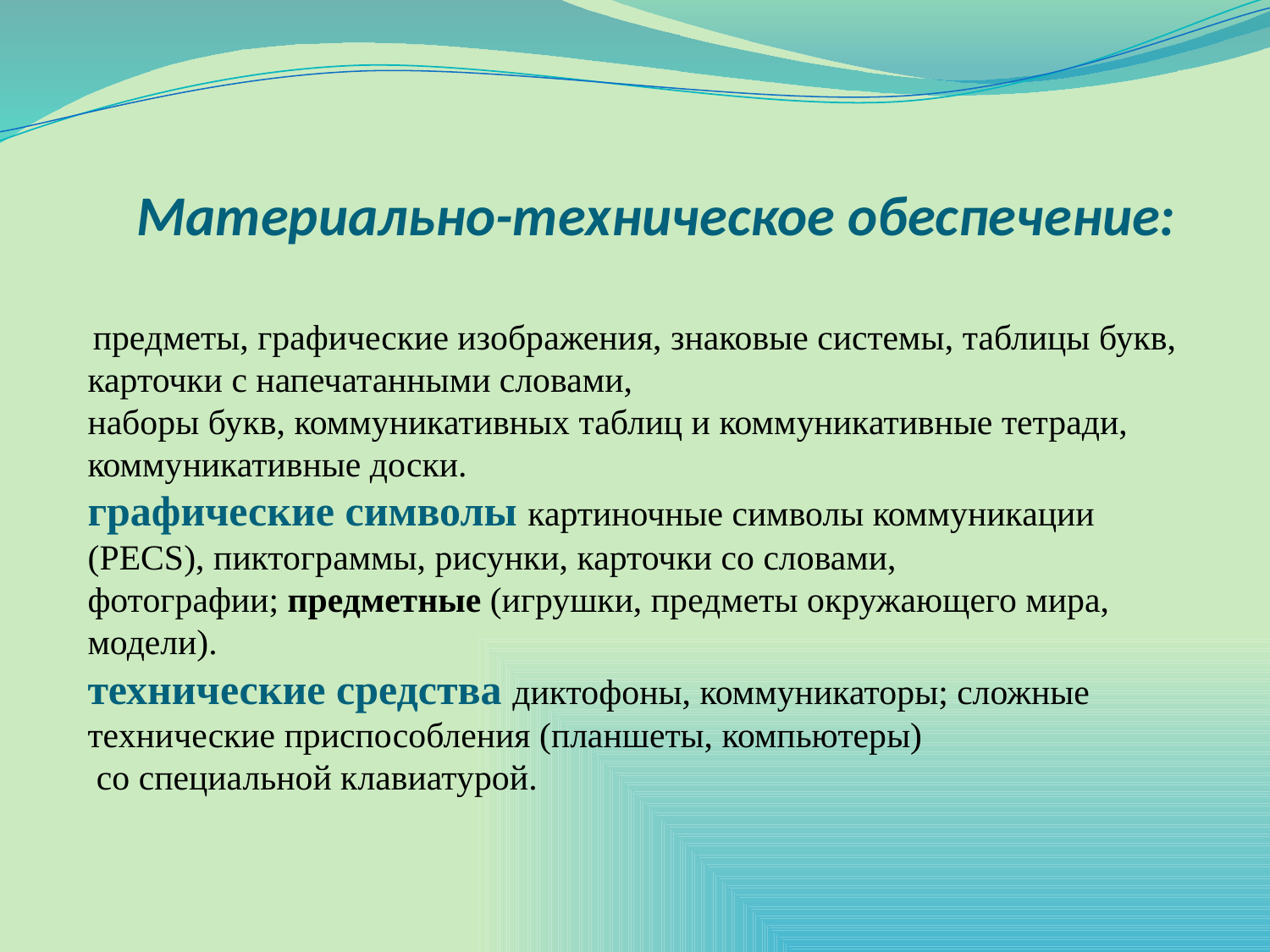

Материально-техническое обеспечение:

 предметы, графические изображения, знаковые системы, таблицы букв, карточки с напечатанными словами,
наборы букв, коммуникативных таблиц и коммуникативные тетради, коммуникативные доски.
графические символы картиночные символы коммуникации (PЕCS), пиктограммы, рисунки, карточки со словами,
фотографии; предметные (игрушки, предметы окружающего мира, модели).
технические средства диктофоны, коммуникаторы; сложные технические приспособления (планшеты, компьютеры)
 со специальной клавиатурой.